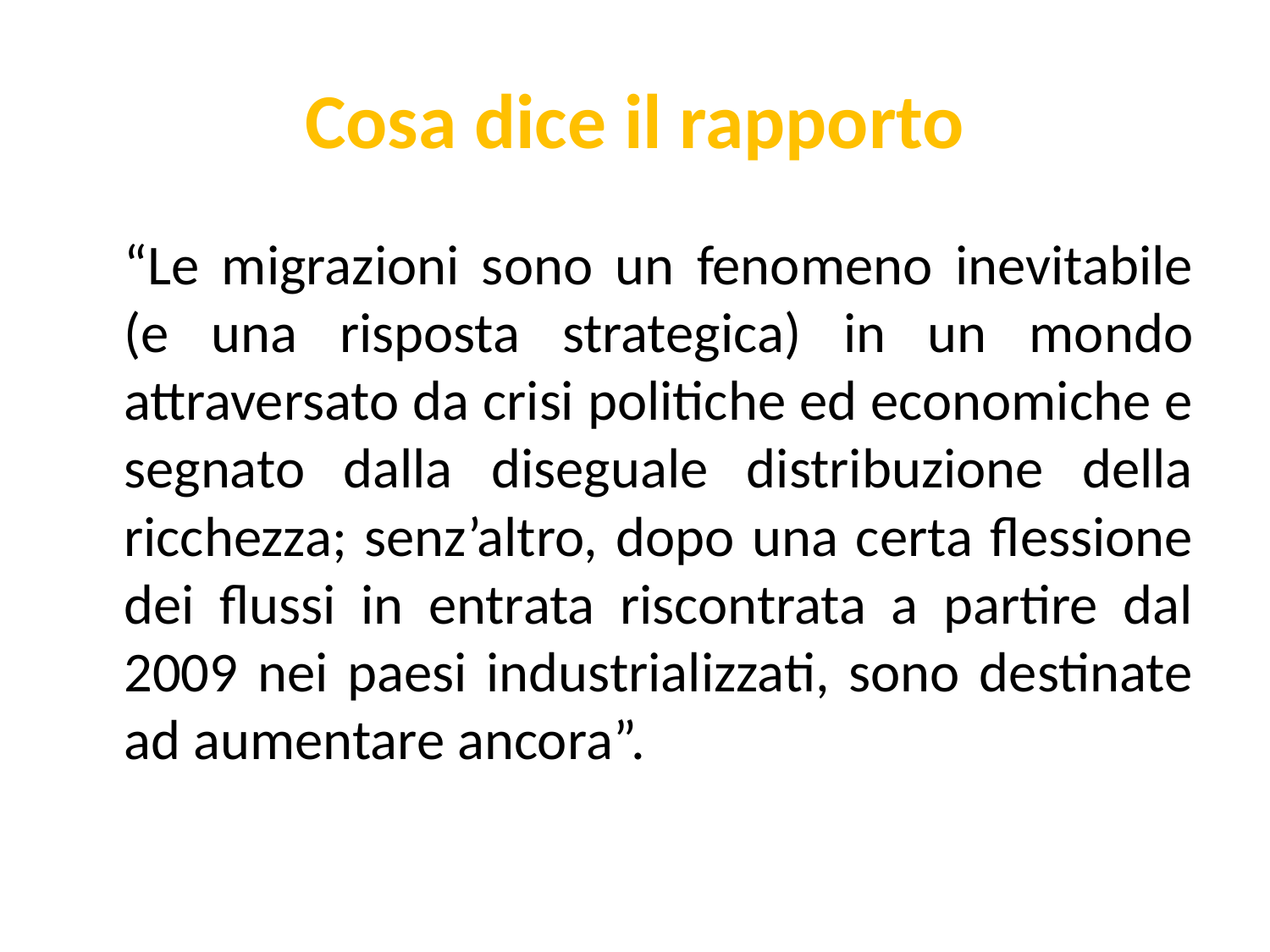

# Cosa dice il rapporto
	“Le migrazioni sono un fenomeno inevitabile (e una risposta strategica) in un mondo attraversato da crisi politiche ed economiche e segnato dalla diseguale distribuzione della ricchezza; senz’altro, dopo una certa flessione dei flussi in entrata riscontrata a partire dal 2009 nei paesi industrializzati, sono destinate ad aumentare ancora”.